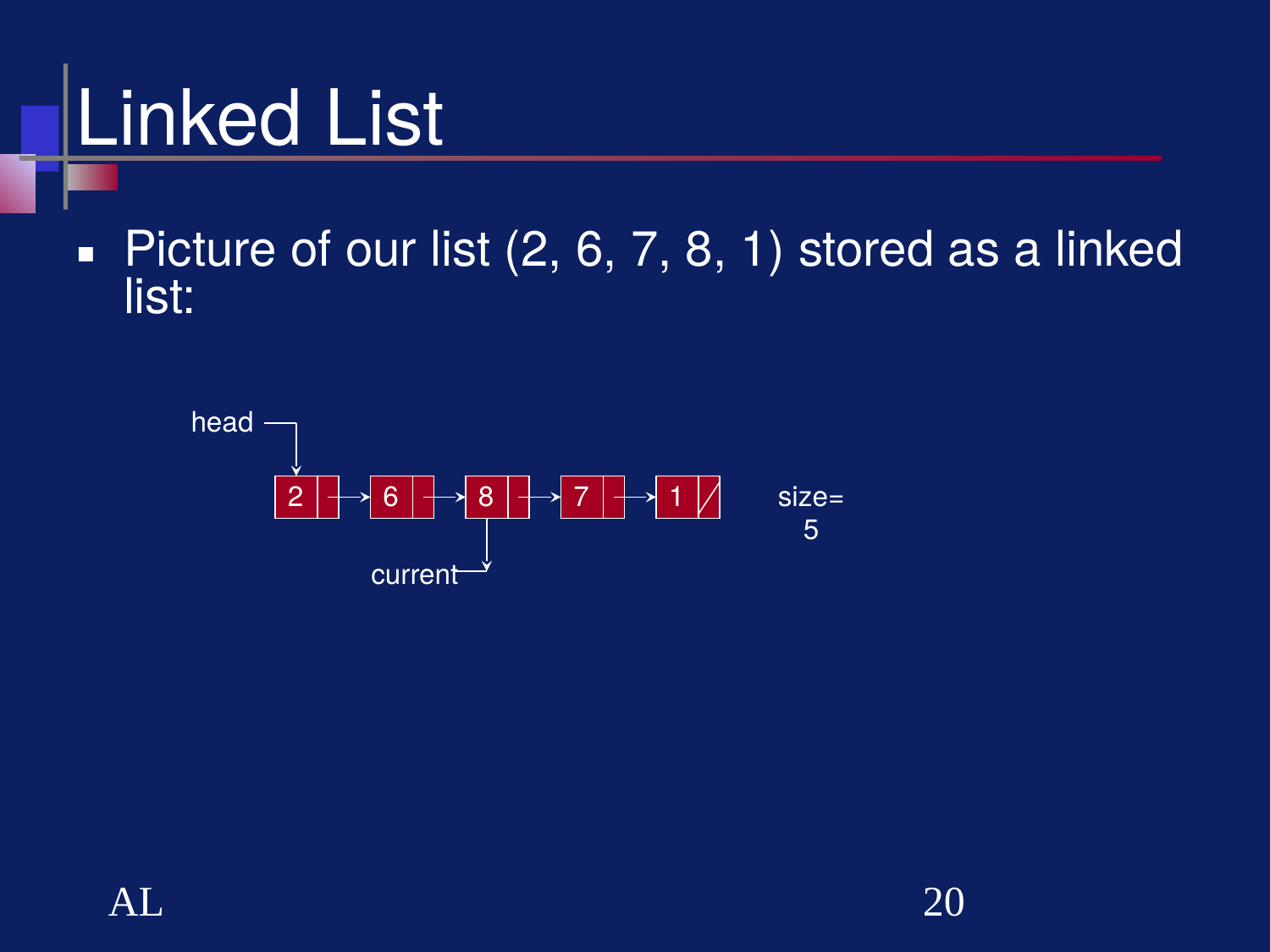

# Linked List
Picture of our list (2, 6, 7, 8, 1) stored as a linked list:

head
2

6
8
7
1

size=5
current

AL
20